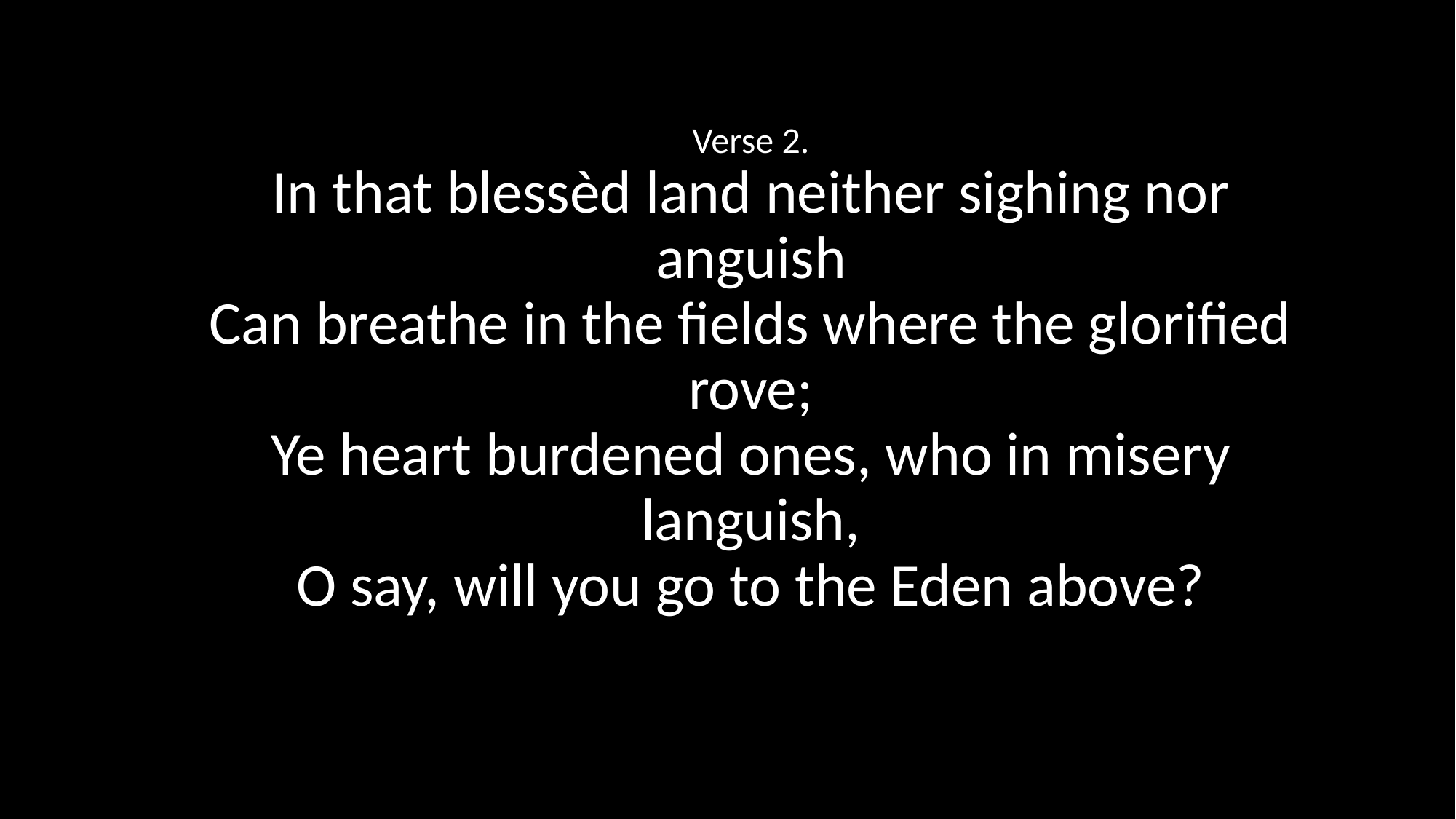

Verse 2.
In that blessèd land neither sighing nor anguish
Can breathe in the fields where the glorified rove;
Ye heart burdened ones, who in misery languish,
O say, will you go to the Eden above?